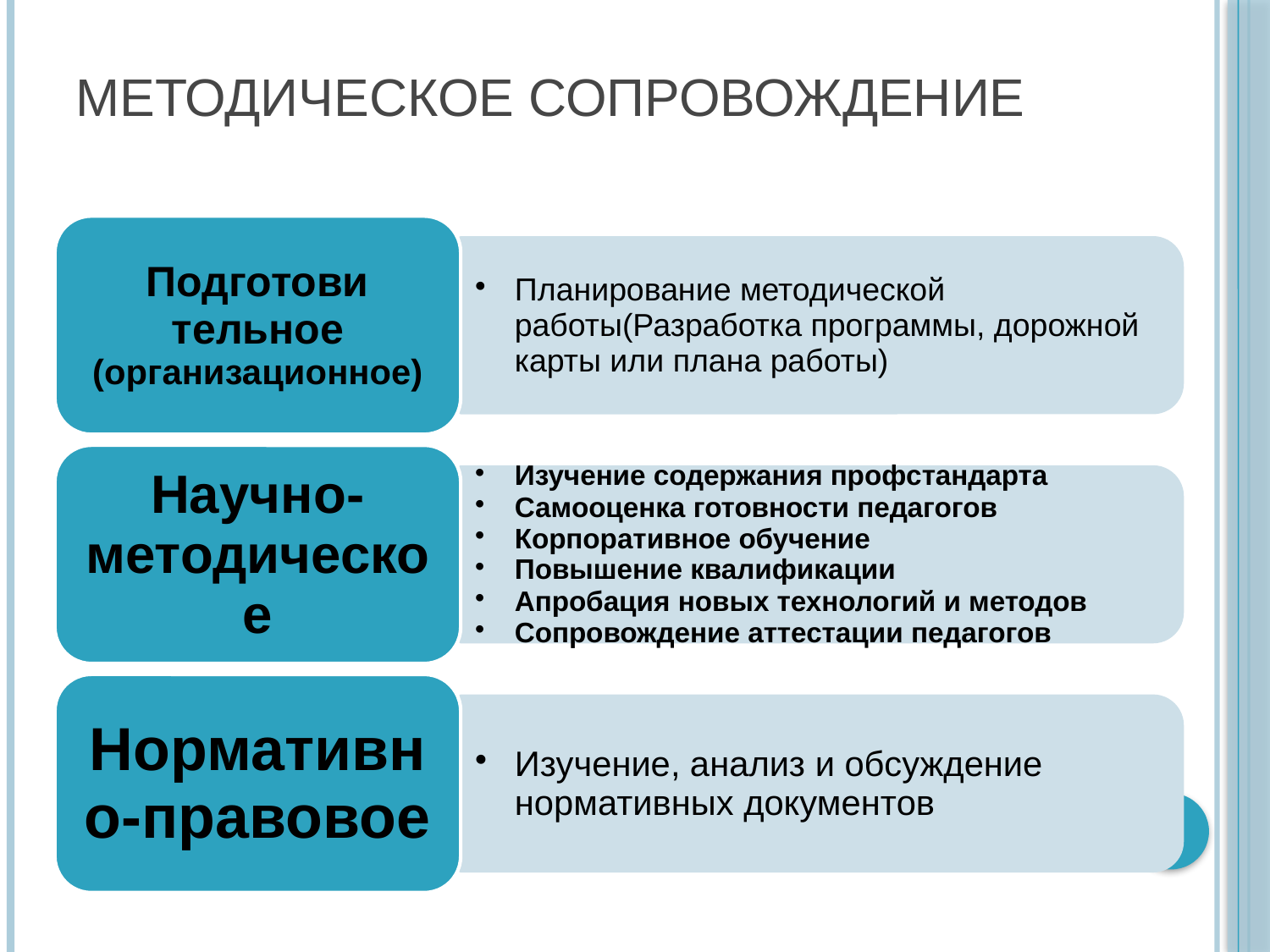

# Методическое сопровождение
Подготови
тельное
(организационное)
Планирование методической работы(Разработка программы, дорожной карты или плана работы)
Научно-методическое
Изучение содержания профстандарта
Нормативно-правовое
Изучение, анализ и обсуждение нормативных документов
Самооценка готовности педагогов
Корпоративное обучение
Повышение квалификации
Апробация новых технологий и методов
Сопровождение аттестации педагогов